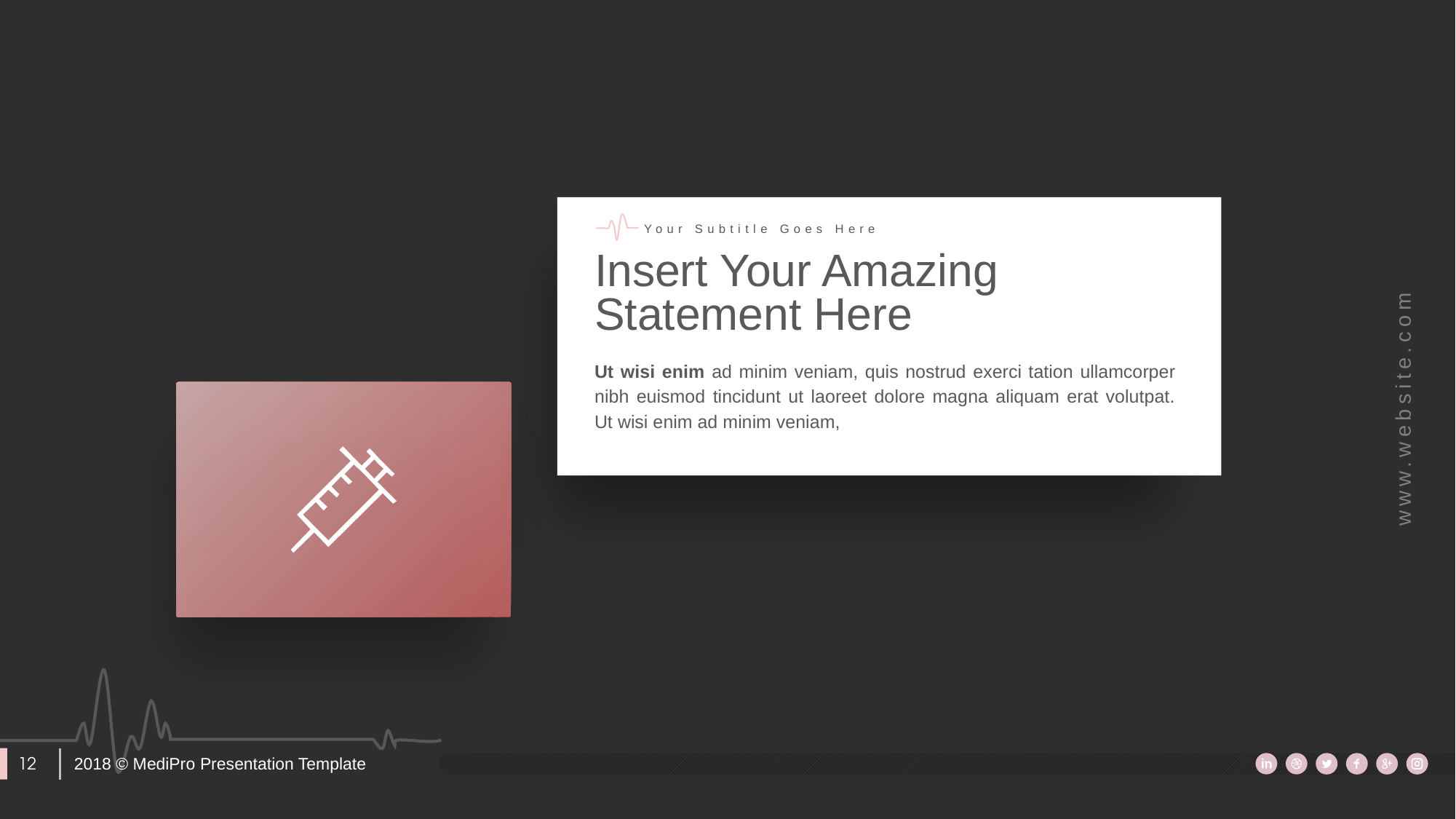

Your Subtitle Goes Here

Insert Your Amazing Statement Here
Ut wisi enim ad minim veniam, quis nostrud exerci tation ullamcorper nibh euismod tincidunt ut laoreet dolore magna aliquam erat volutpat. Ut wisi enim ad minim veniam,